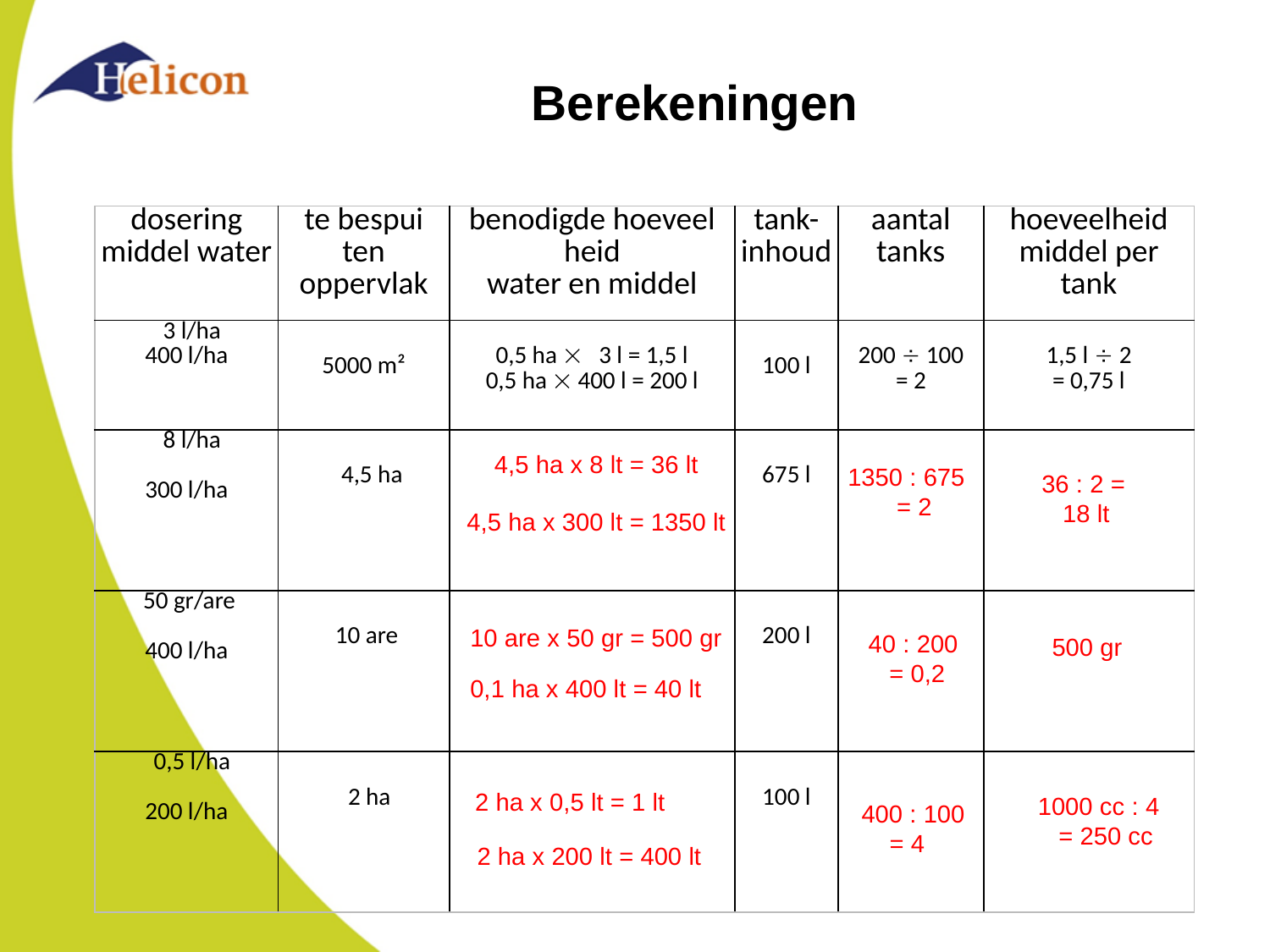

# Berekeningen
| dose­ring middel wa­ter | te be­spui­ten opper­vlak | benodigde hoe­veel­heid water en middel | tank- in­h­oud | aan­tal tanks | hoeveel­heid middel per tank |
| --- | --- | --- | --- | --- | --- |
| 3 l/ha 400 l/ha | 5000 m² | 0,5 ha × 3 l = 1,5 l 0,5 ha × 400 l = 200 l | 100 l | 200 ÷ 100 = 2 | 1,5 l ÷ 2 = 0,75 l |
| 8 l/ha   300 l/ha | 4,5 ha |  | 675 l |  |  |
| 50 gr/are   400 l/ha | 10 are |  | 200 l |  |  |
| 0,5 l/ha   200 l/ha | 2 ha |  | 100 l |  |  |
4,5 ha x 8 lt = 36 lt
1350 : 675
       = 2
36 : 2 =
   18 lt
4,5 ha x 300 lt = 1350 lt
10 are x 50 gr = 500 gr
40 : 200
   = 0,2
500 gr
0,1 ha x 400 lt = 40 lt

2 ha x 0,5 lt = 1 lt
1000 cc : 4
   = 250 cc
400 : 100
    = 4
2 ha x 200 lt = 400 lt